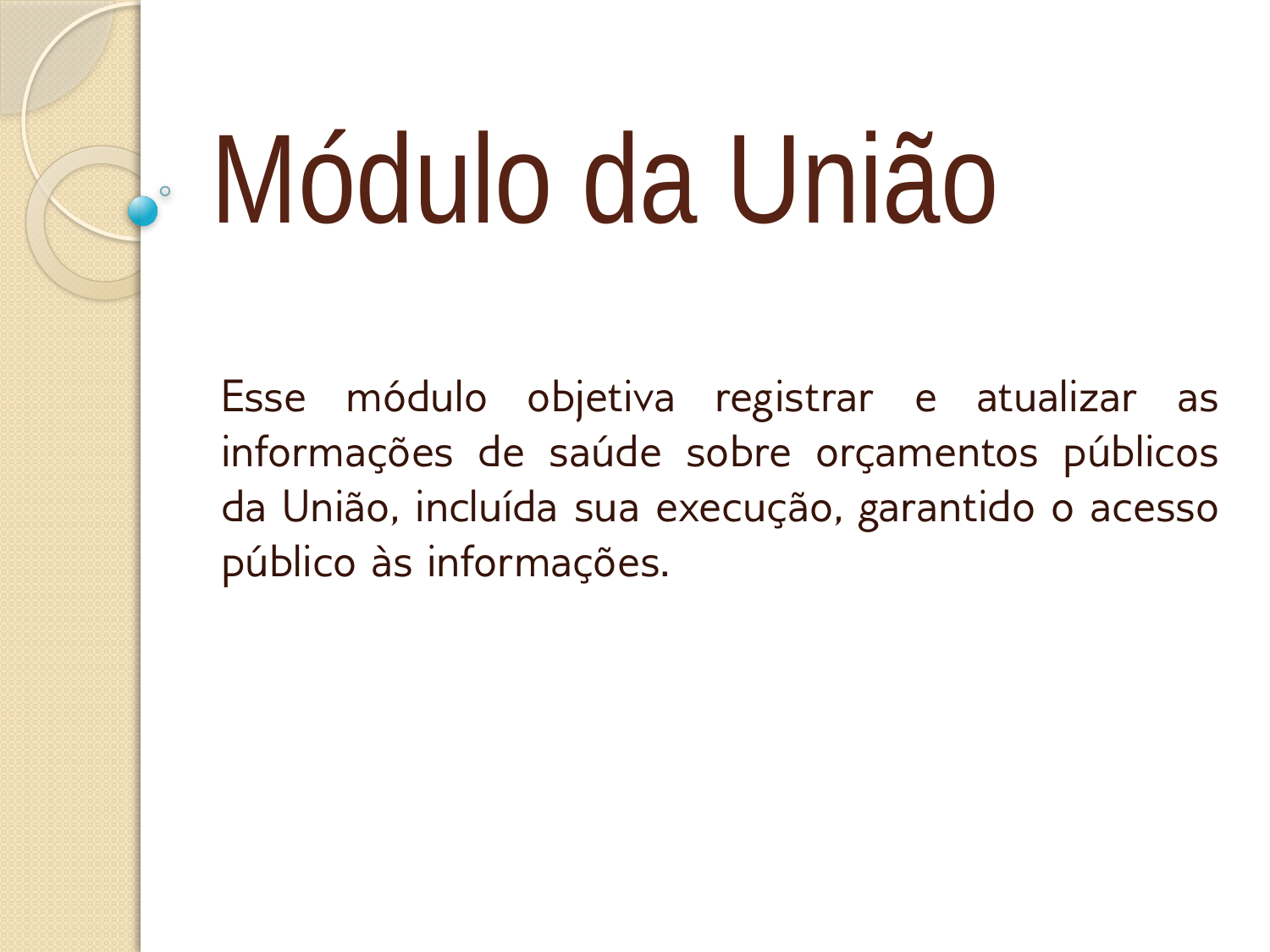

# Módulo da União
Esse módulo objetiva registrar e atualizar as informações de saúde sobre orçamentos públicos da União, incluída sua execução, garantido o acesso público às informações.